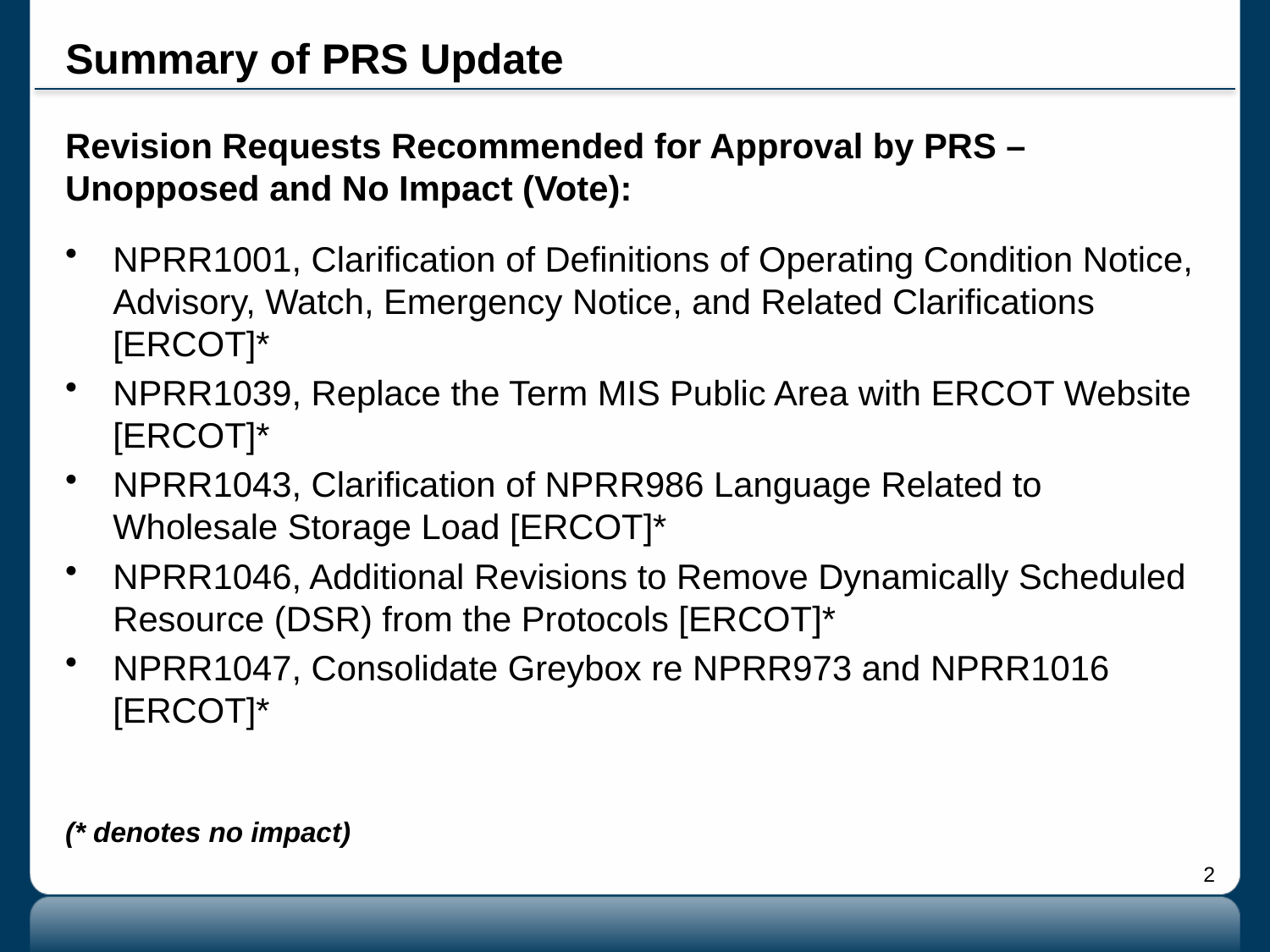

# Summary of PRS Update
Revision Requests Recommended for Approval by PRS – Unopposed and No Impact (Vote):
NPRR1001, Clarification of Definitions of Operating Condition Notice, Advisory, Watch, Emergency Notice, and Related Clarifications [ERCOT]*
NPRR1039, Replace the Term MIS Public Area with ERCOT Website [ERCOT]*
NPRR1043, Clarification of NPRR986 Language Related to Wholesale Storage Load [ERCOT]*
NPRR1046, Additional Revisions to Remove Dynamically Scheduled Resource (DSR) from the Protocols [ERCOT]*
NPRR1047, Consolidate Greybox re NPRR973 and NPRR1016 [ERCOT]*

(* denotes no impact)